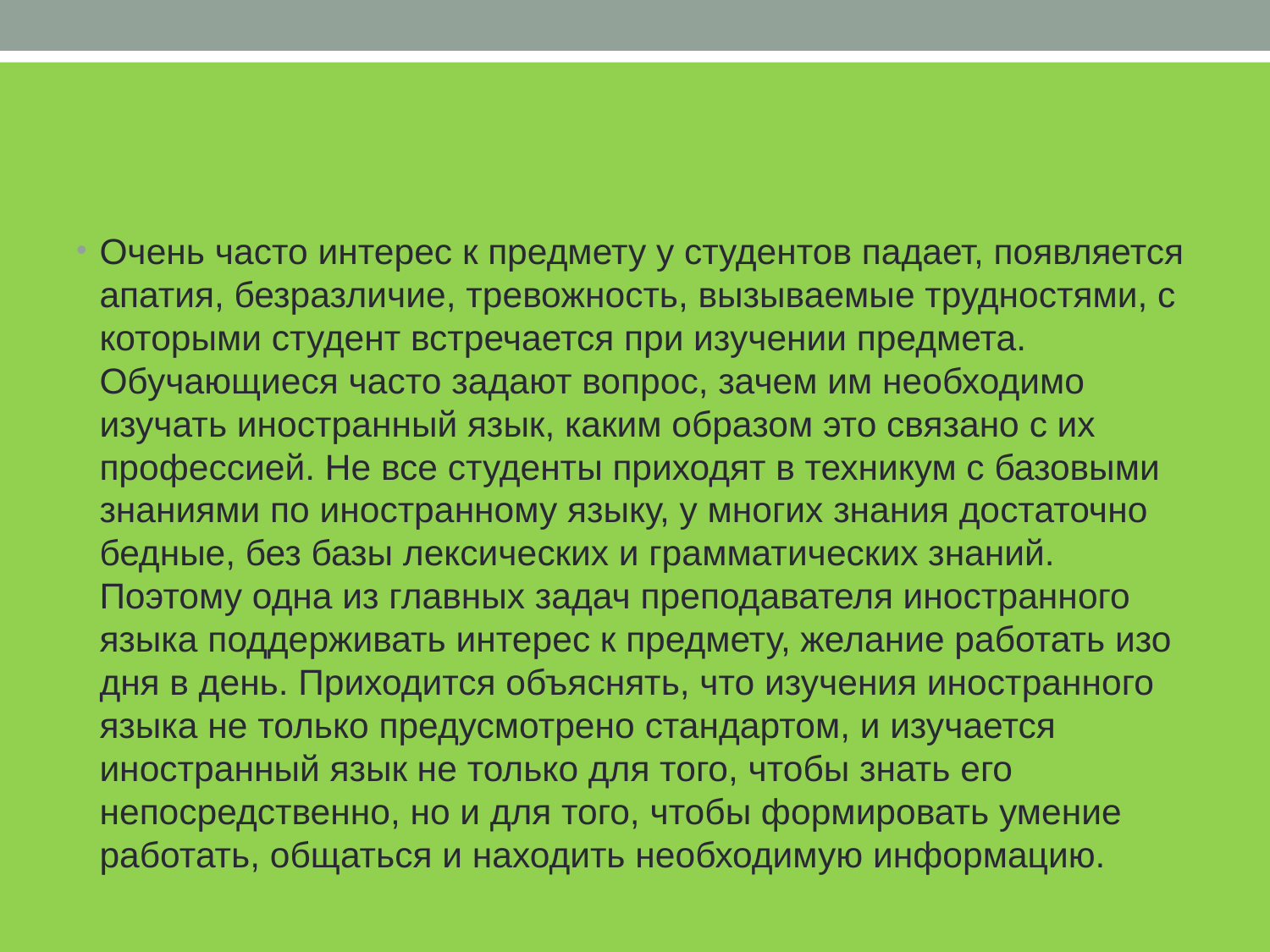

#
Очень часто интерес к предмету у студентов падает, появляется апатия, безразличие, тревожность, вызываемые трудностями, с которыми студент встречается при изучении предмета. Обучающиеся часто задают вопрос, зачем им необходимо изучать иностранный язык, каким образом это связано с их профессией. Не все студенты приходят в техникум с базовыми знаниями по иностранному языку, у многих знания достаточно бедные, без базы лексических и грамматических знаний. Поэтому одна из главных задач преподавателя иностранного языка поддерживать интерес к предмету, желание работать изо дня в день. Приходится объяснять, что изучения иностранного языка не только предусмотрено стандартом, и изучается иностранный язык не только для того, чтобы знать его непосредственно, но и для того, чтобы формировать умение работать, общаться и находить необходимую информацию.